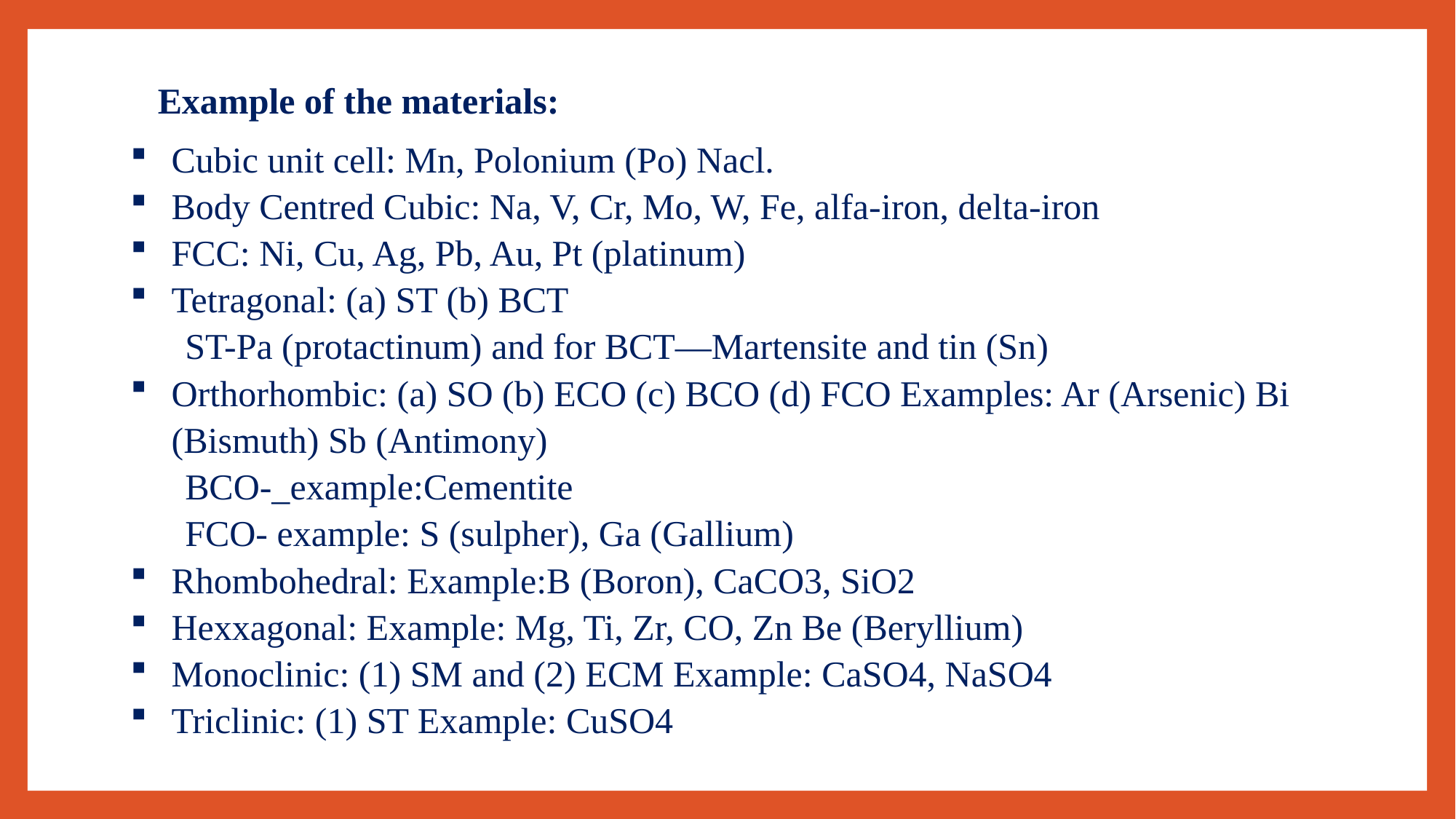

Example of the materials:
Cubic unit cell: Mn, Polonium (Po) Nacl.
Body Centred Cubic: Na, V, Cr, Mo, W, Fe, alfa-iron, delta-iron
FCC: Ni, Cu, Ag, Pb, Au, Pt (platinum)
Tetragonal: (a) ST (b) BCT
ST-Pa (protactinum) and for BCT—Martensite and tin (Sn)
Orthorhombic: (a) SO (b) ECO (c) BCO (d) FCO Examples: Ar (Arsenic) Bi (Bismuth) Sb (Antimony)
BCO-_example:Cementite
FCO- example: S (sulpher), Ga (Gallium)
Rhombohedral: Example:B (Boron), CaCO3, SiO2
Hexxagonal: Example: Mg, Ti, Zr, CO, Zn Be (Beryllium)
Monoclinic: (1) SM and (2) ECM Example: CaSO4, NaSO4
Triclinic: (1) ST Example: CuSO4